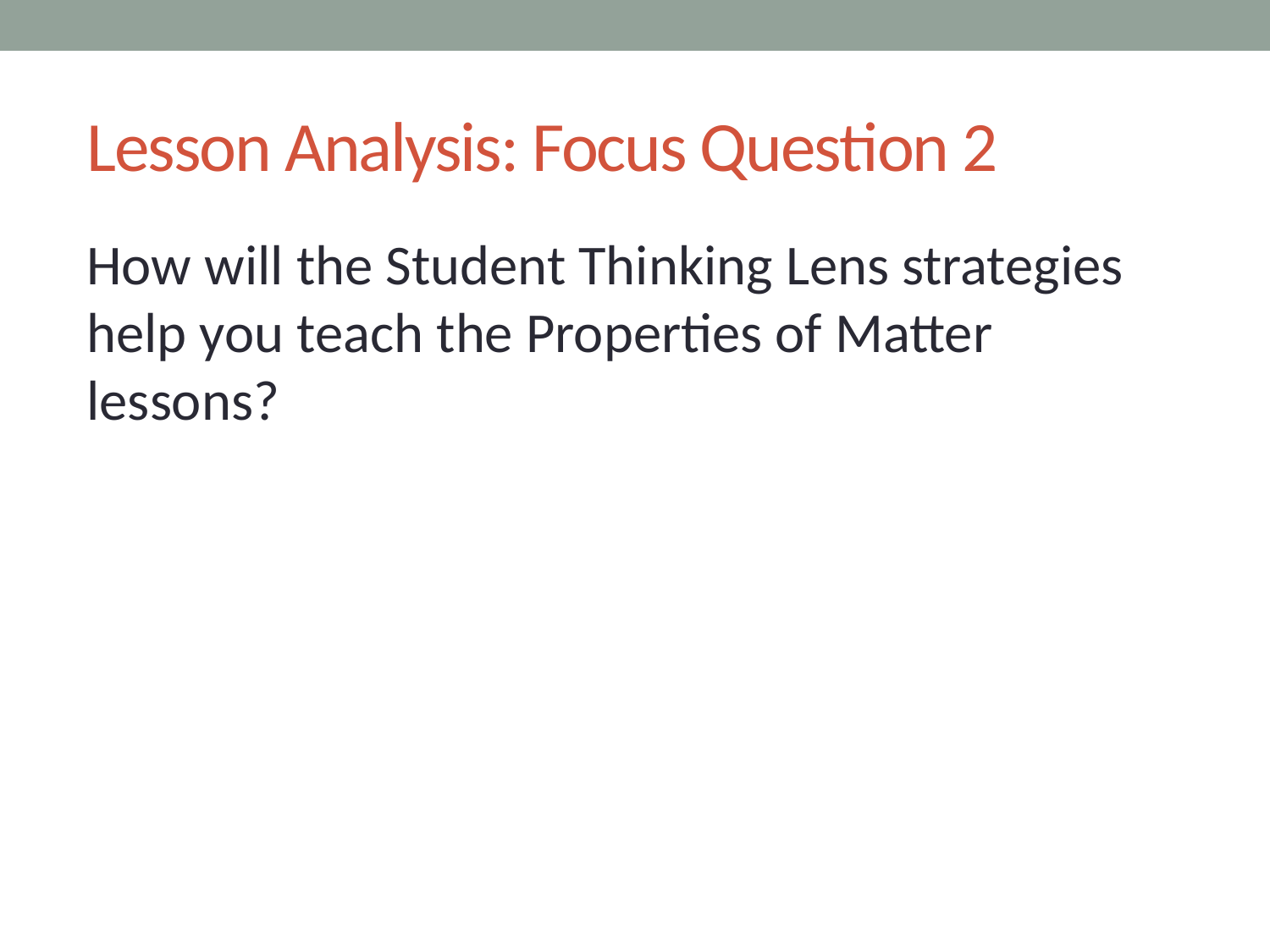

# Lesson Analysis: Focus Question 2
How will the Student Thinking Lens strategies help you teach the Properties of Matter lessons?